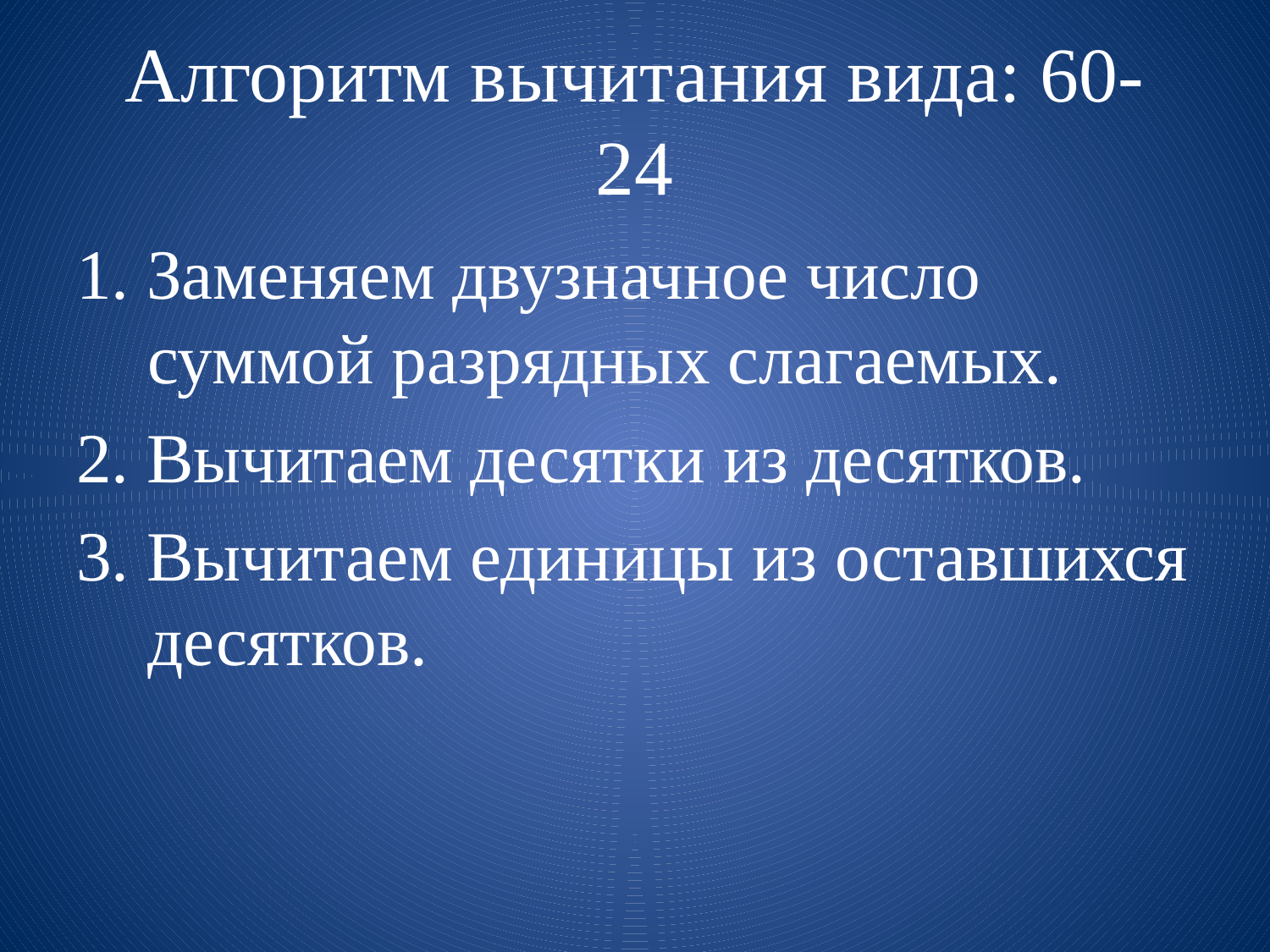

# Алгоритм вычитания вида: 60- 24
1. Заменяем двузначное число суммой разрядных слагаемых.
2. Вычитаем десятки из десятков.
3. Вычитаем единицы из оставшихся десятков.